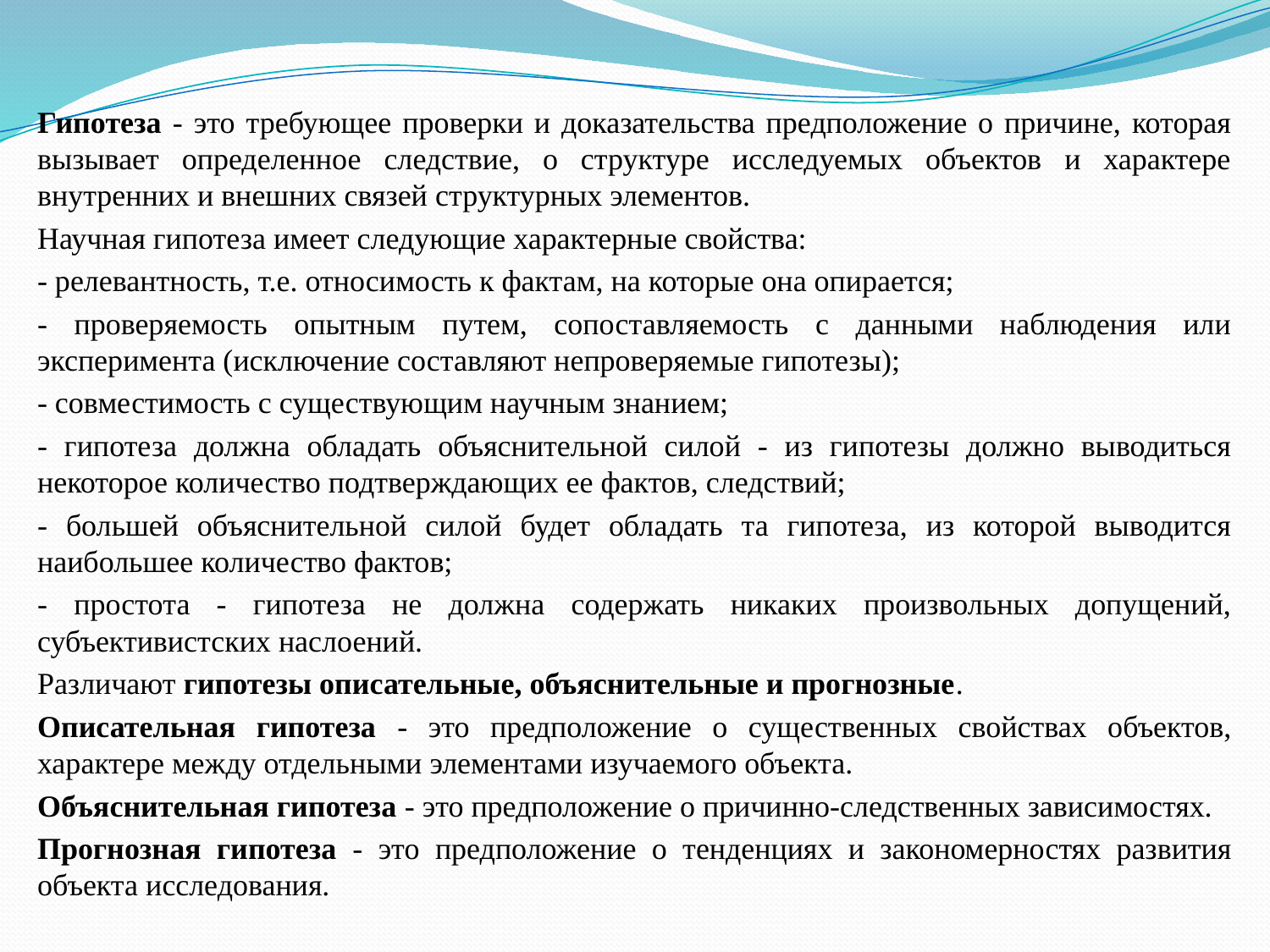

Гипотеза - это требующее проверки и доказательства предположение о причине, которая вызывает определенное следствие, о структуре исследуемых объектов и характере внутренних и внешних связей структурных элементов.
Научная гипотеза имеет следующие характерные свойства:
- релевантность, т.е. относимость к фактам, на которые она опирается;
- проверяемость опытным путем, сопоставляемость с данными наблюдения или эксперимента (исключение составляют непроверяемые гипотезы);
- совместимость с существующим научным знанием;
- гипотеза должна обладать объяснительной силой - из гипотезы должно выводиться некоторое количество подтверждающих ее фактов, следствий;
- большей объяснительной силой будет обладать та гипотеза, из которой выводится наибольшее количество фактов;
- простота - гипотеза не должна содержать никаких произвольных допущений, субъективистских наслоений.
Различают гипотезы описательные, объяснительные и прогнозные.
Описательная гипотеза - это предположение о существенных свойствах объектов, характере между отдельными элементами изучаемого объекта.
Объяснительная гипотеза - это предположение о причинно-следственных зависимостях.
Прогнозная гипотеза - это предположение о тенденциях и закономерностях развития объекта исследования.